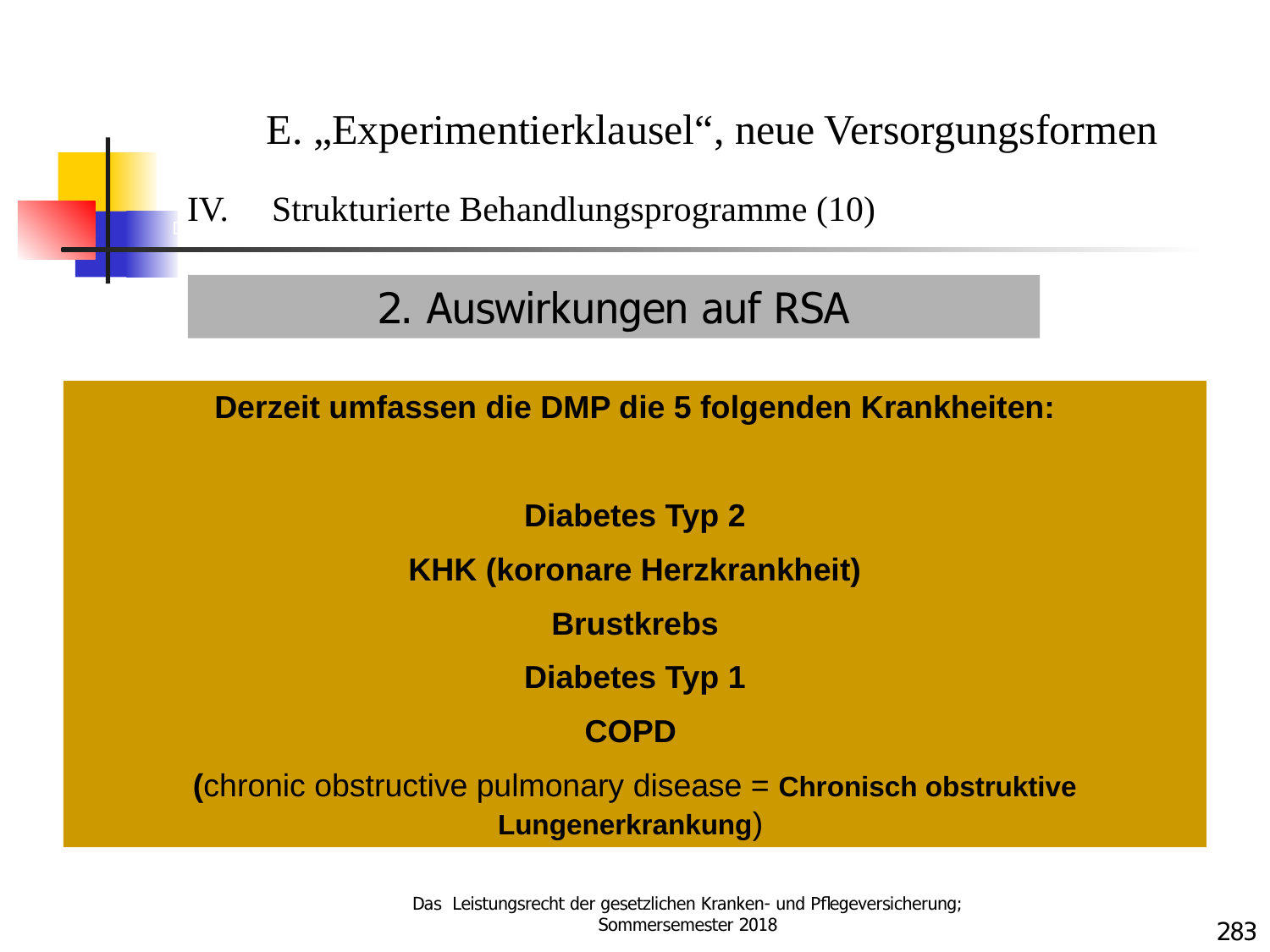

DMP 10
E. „Experimentierklausel“, neue Versorgungsformen

Strukturierte Behandlungsprogramme (10)
2. Auswirkungen auf RSA
Derzeit umfassen die DMP die 5 folgenden Krankheiten:

Diabetes Typ 2
KHK (koronare Herzkrankheit)
Brustkrebs
Diabetes Typ 1
COPD
(chronic obstructive pulmonary disease = Chronisch obstruktive Lungenerkrankung)
Krankheit
Das  Leistungsrecht der gesetzlichen Kranken- und Pflegeversicherung; Sommersemester 2018
283